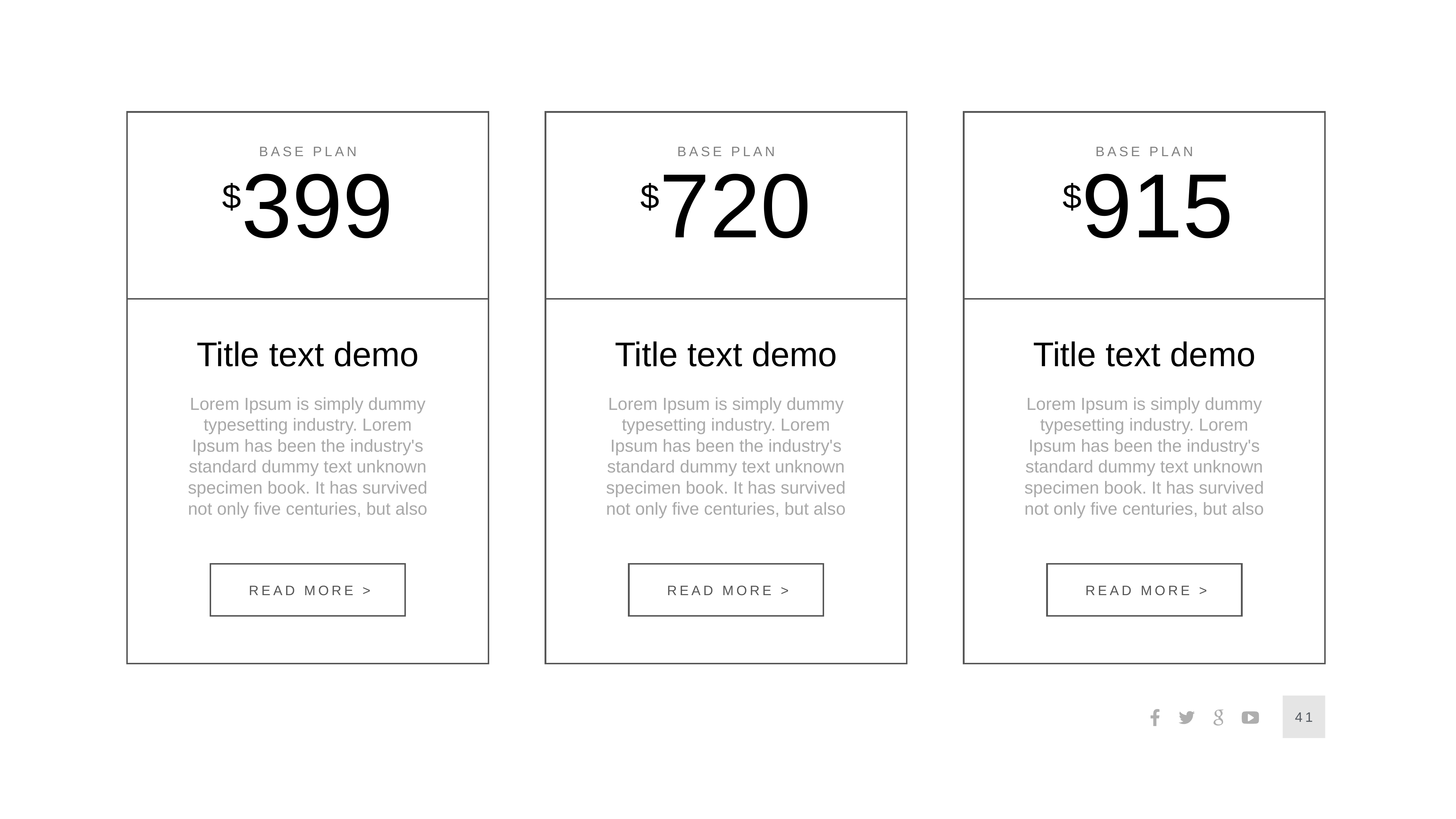

Base Plan
399
$

Title text demo
Lorem Ipsum is simply dummy typesetting industry. Lorem Ipsum has been the industry's standard dummy text unknown specimen book. It has survived not only five centuries, but also

Read more >

Base Plan
720
$

Title text demo
Lorem Ipsum is simply dummy typesetting industry. Lorem Ipsum has been the industry's standard dummy text unknown specimen book. It has survived not only five centuries, but also

Read more >

Base Plan
915
$

Title text demo
Lorem Ipsum is simply dummy typesetting industry. Lorem Ipsum has been the industry's standard dummy text unknown specimen book. It has survived not only five centuries, but also

Read more >
41